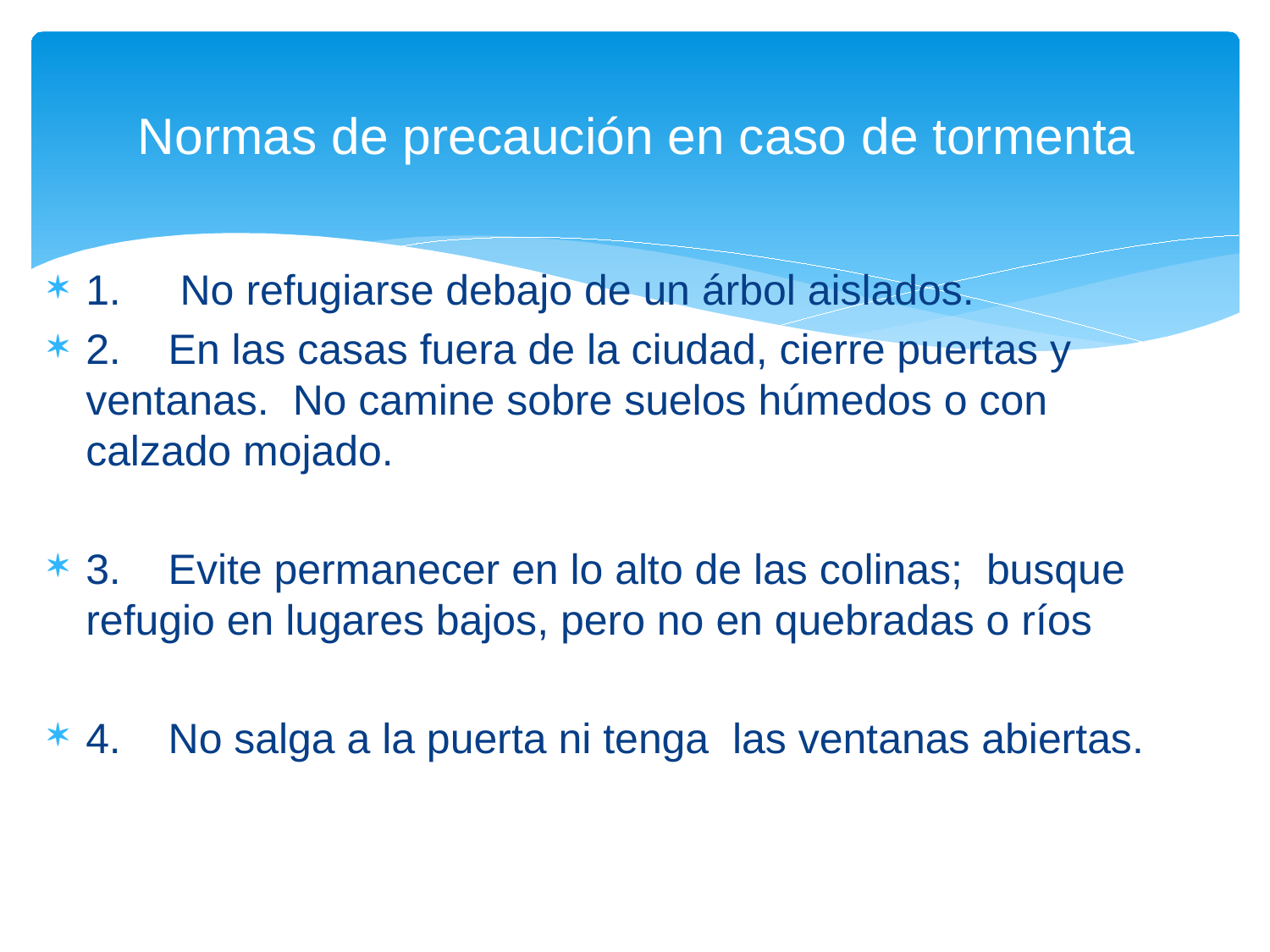

# Normas de precaución en caso de tormenta
1.     No refugiarse debajo de un árbol aislados.
2.    En las casas fuera de la ciudad, cierre puertas y ventanas.  No camine sobre suelos húmedos o con calzado mojado.

3.    Evite permanecer en lo alto de las colinas;  busque refugio en lugares bajos, pero no en quebradas o ríos

4.    No salga a la puerta ni tenga  las ventanas abiertas.